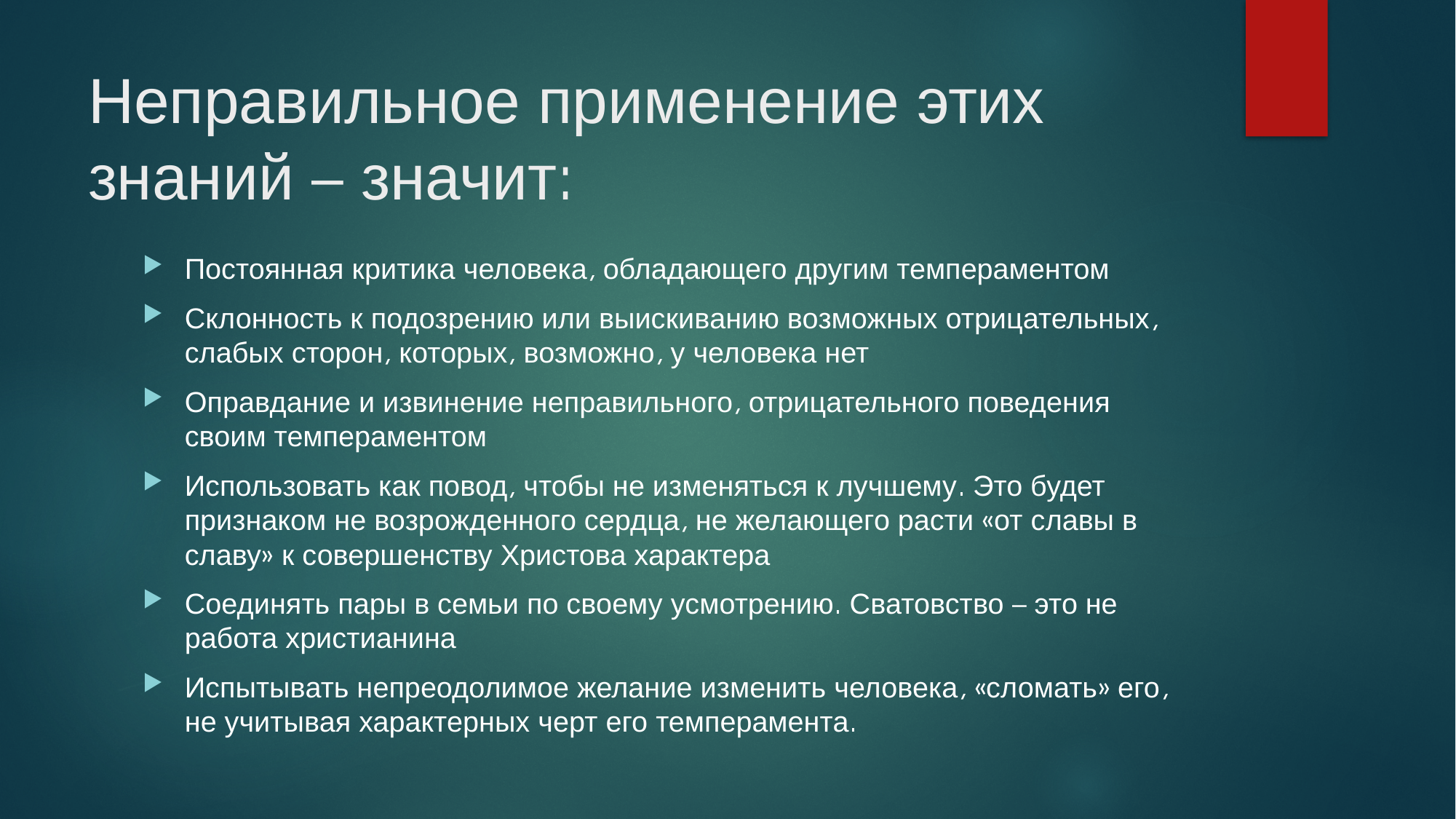

# Неправильное применение этих знаний – значит:
Постоянная критика человека, обладающего другим темпераментом
Склонность к подозрению или выискиванию возможных отрицательных, слабых сторон, которых, возможно, у человека нет
Оправдание и извинение неправильного, отрицательного поведения своим темпераментом
Использовать как повод, чтобы не изменяться к лучшему. Это будет признаком не возрожденного сердца, не желающего расти «от славы в славу» к совершенству Христова характера
Соединять пары в семьи по своему усмотрению. Сватовство – это не работа христианина
Испытывать непреодолимое желание изменить человека, «сломать» его, не учитывая характерных черт его темперамента.